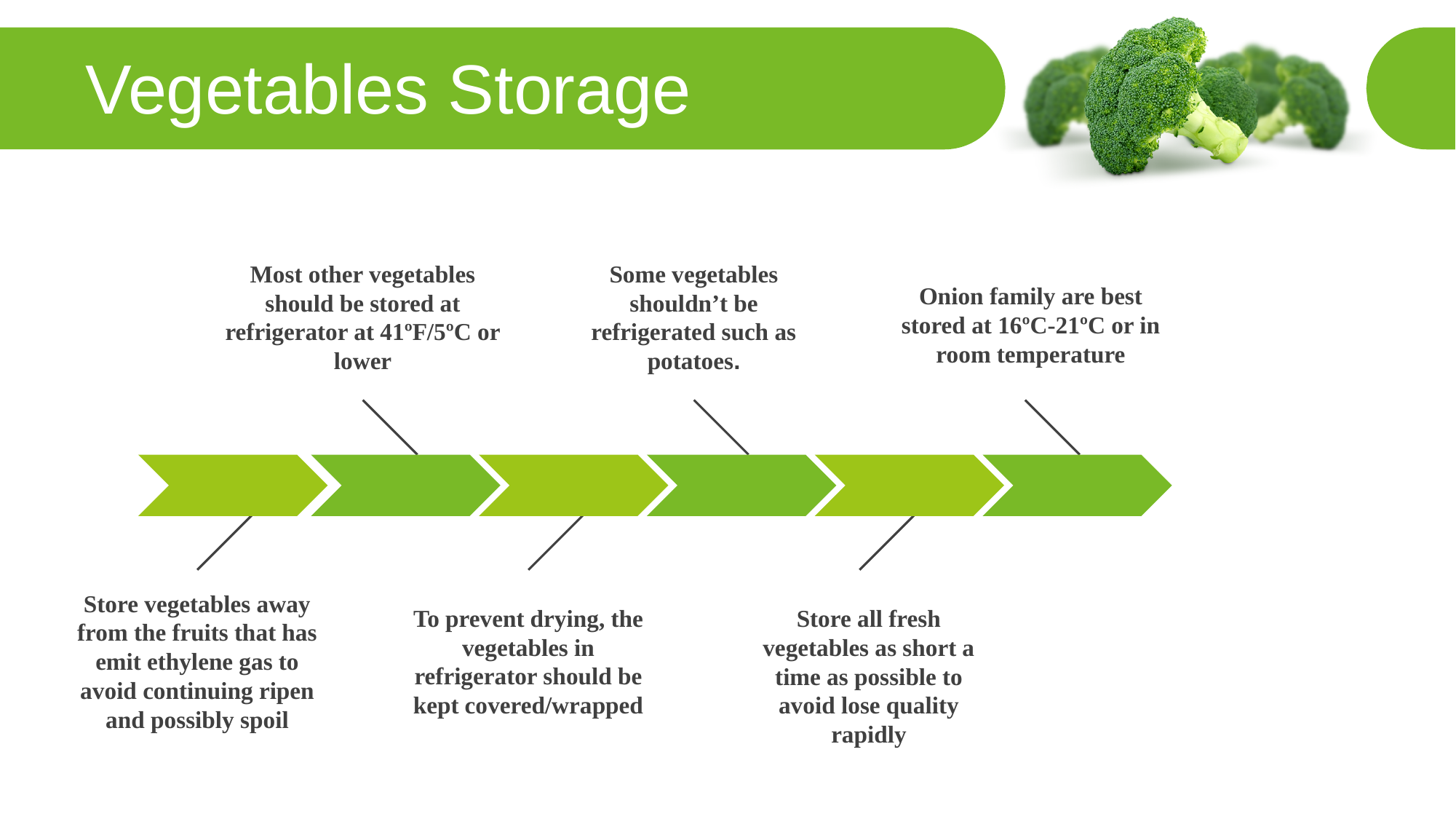

Vegetables Storage
Some vegetables shouldn’t be refrigerated such as potatoes.
Most other vegetables should be stored at refrigerator at 41ºF/5ºC or lower
Onion family are best stored at 16ºC-21ºC or in room temperature

Store vegetables away from the fruits that has emit ethylene gas to avoid continuing ripen and possibly spoil
To prevent drying, the vegetables in refrigerator should be kept covered/wrapped
Store all fresh vegetables as short a time as possible to avoid lose quality rapidly